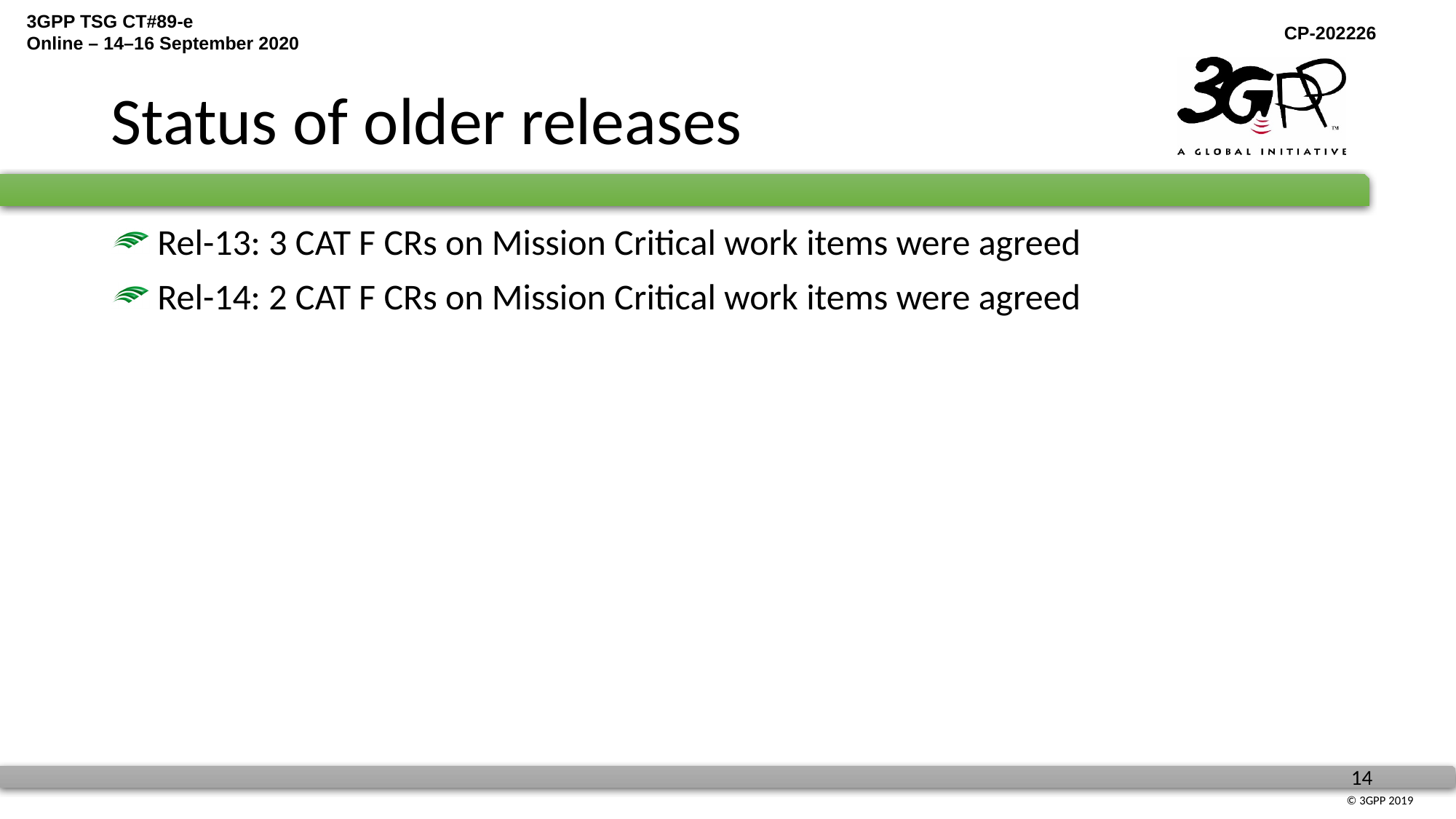

# Status of older releases
 Rel-13: 3 CAT F CRs on Mission Critical work items were agreed
 Rel-14: 2 CAT F CRs on Mission Critical work items were agreed